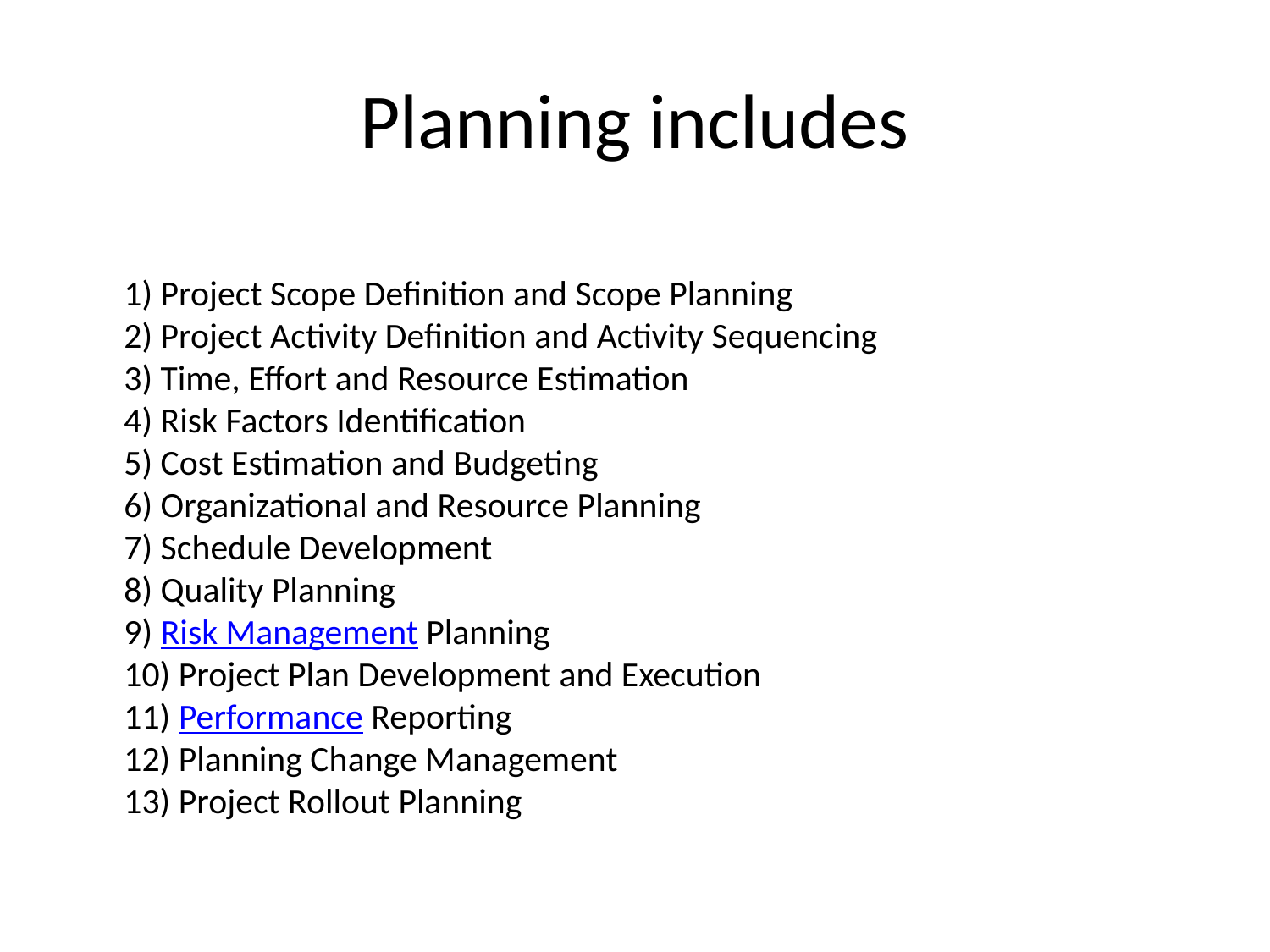

# Planning includes
1) Project Scope Definition and Scope Planning
2) Project Activity Definition and Activity Sequencing
3) Time, Effort and Resource Estimation
4) Risk Factors Identification
5) Cost Estimation and Budgeting
6) Organizational and Resource Planning
7) Schedule Development
8) Quality Planning
9) Risk Management Planning
10) Project Plan Development and Execution
11) Performance Reporting
12) Planning Change Management
13) Project Rollout Planning